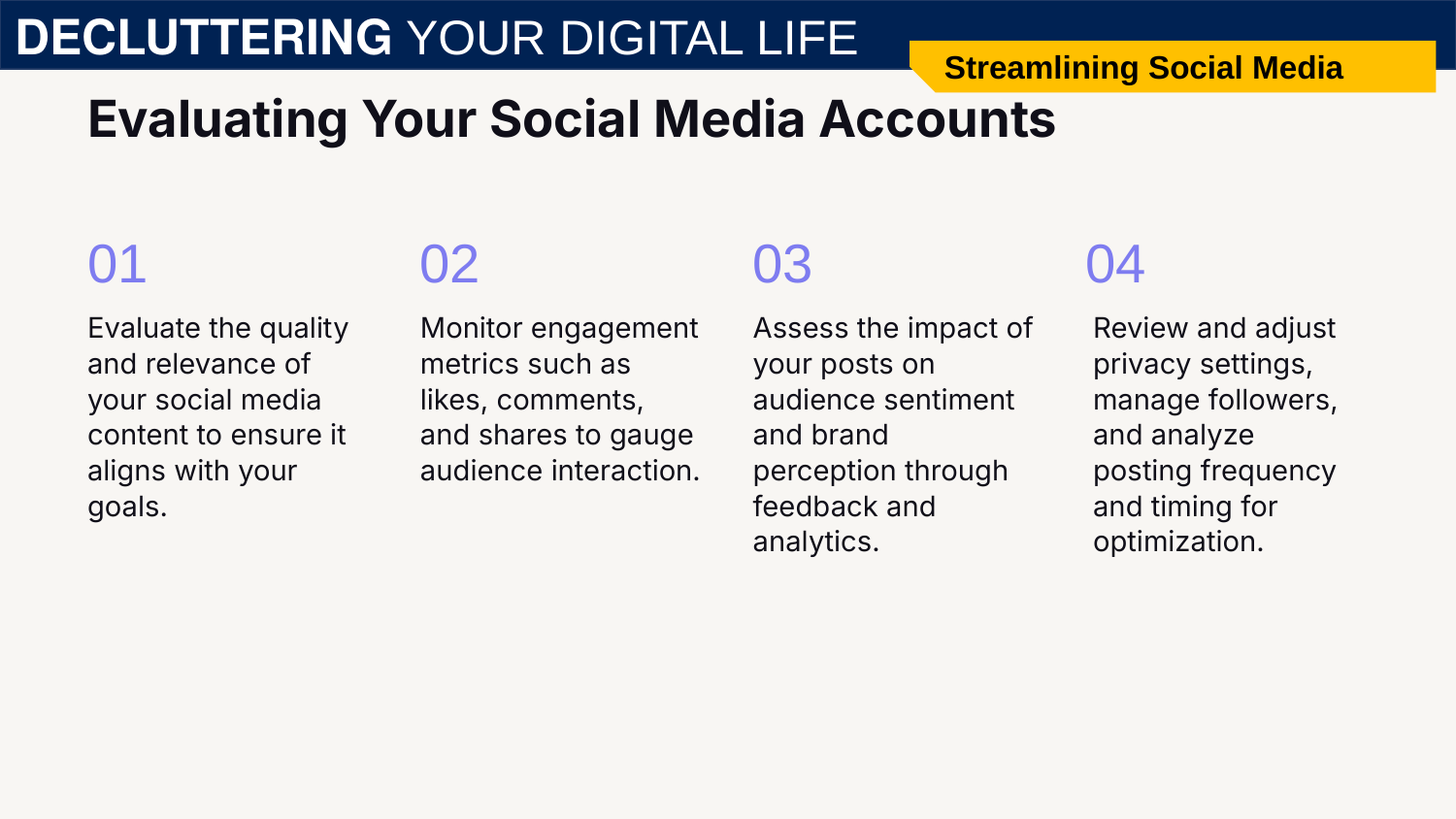

DECLUTTERING YOUR DIGITAL LIFE
Streamlining Social Media

# Evaluating Your Social Media Accounts
01
02
03
04
Evaluate the quality and relevance of your social media content to ensure it aligns with your goals.
Monitor engagement metrics such as likes, comments, and shares to gauge audience interaction.
Assess the impact of your posts on audience sentiment and brand perception through feedback and analytics.
Review and adjust privacy settings, manage followers, and analyze posting frequency and timing for optimization.